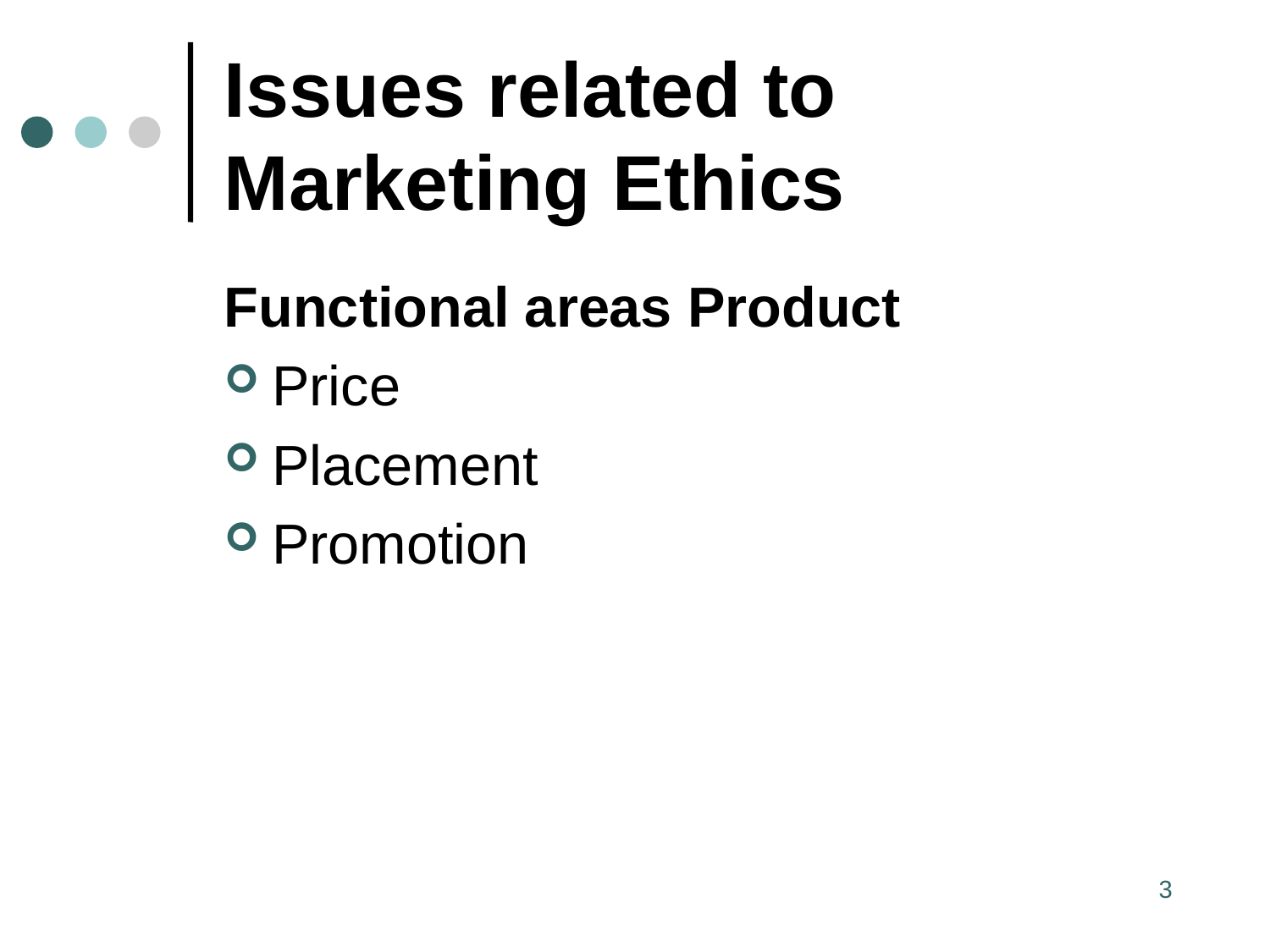

# Issues related to Marketing Ethics
Functional areas Product
Price
Placement
Promotion
3